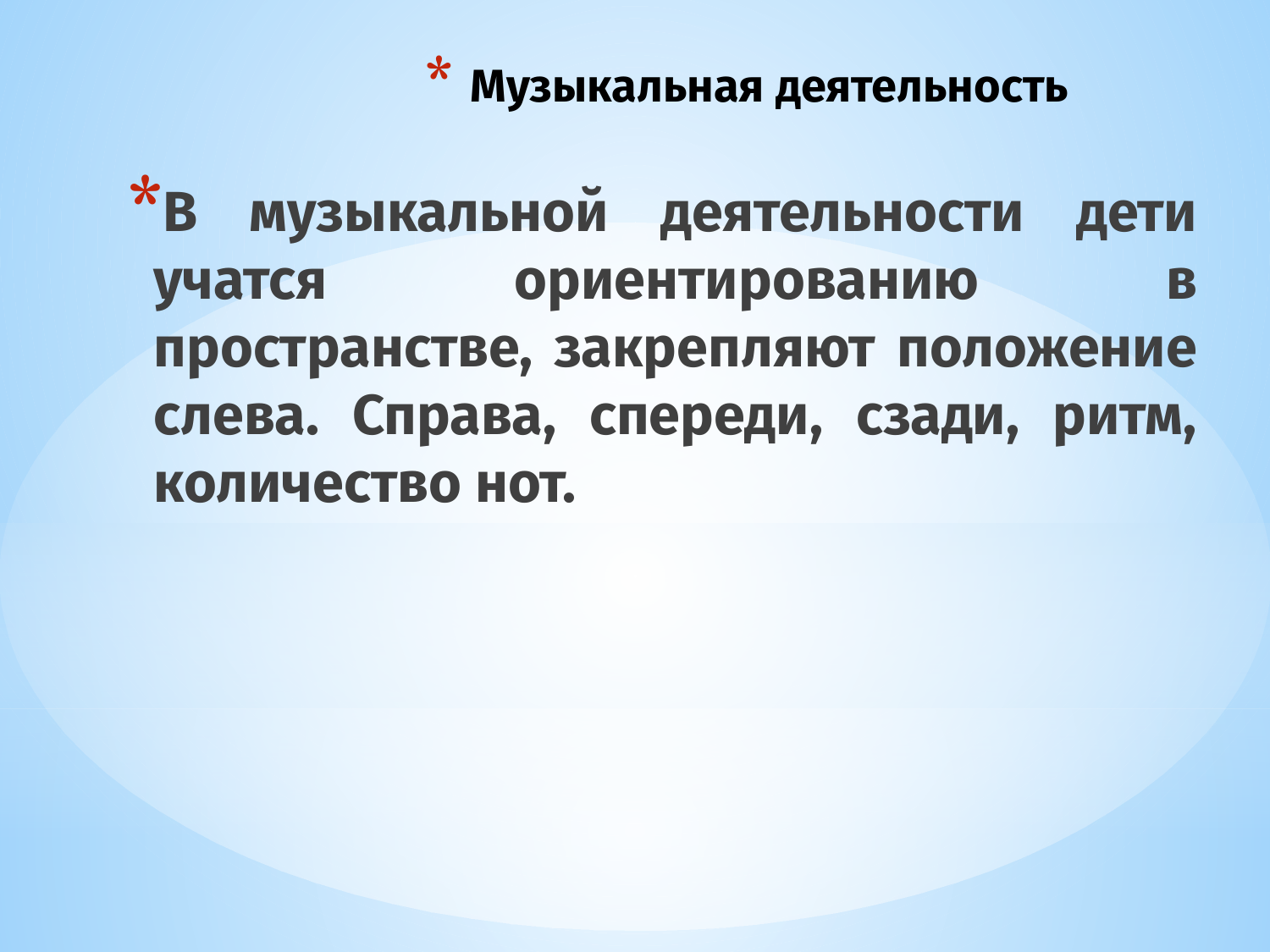

# Музыкальная деятельность
В музыкальной деятельности дети учатся ориентированию в пространстве, закрепляют положение слева. Справа, спереди, сзади, ритм, количество нот.